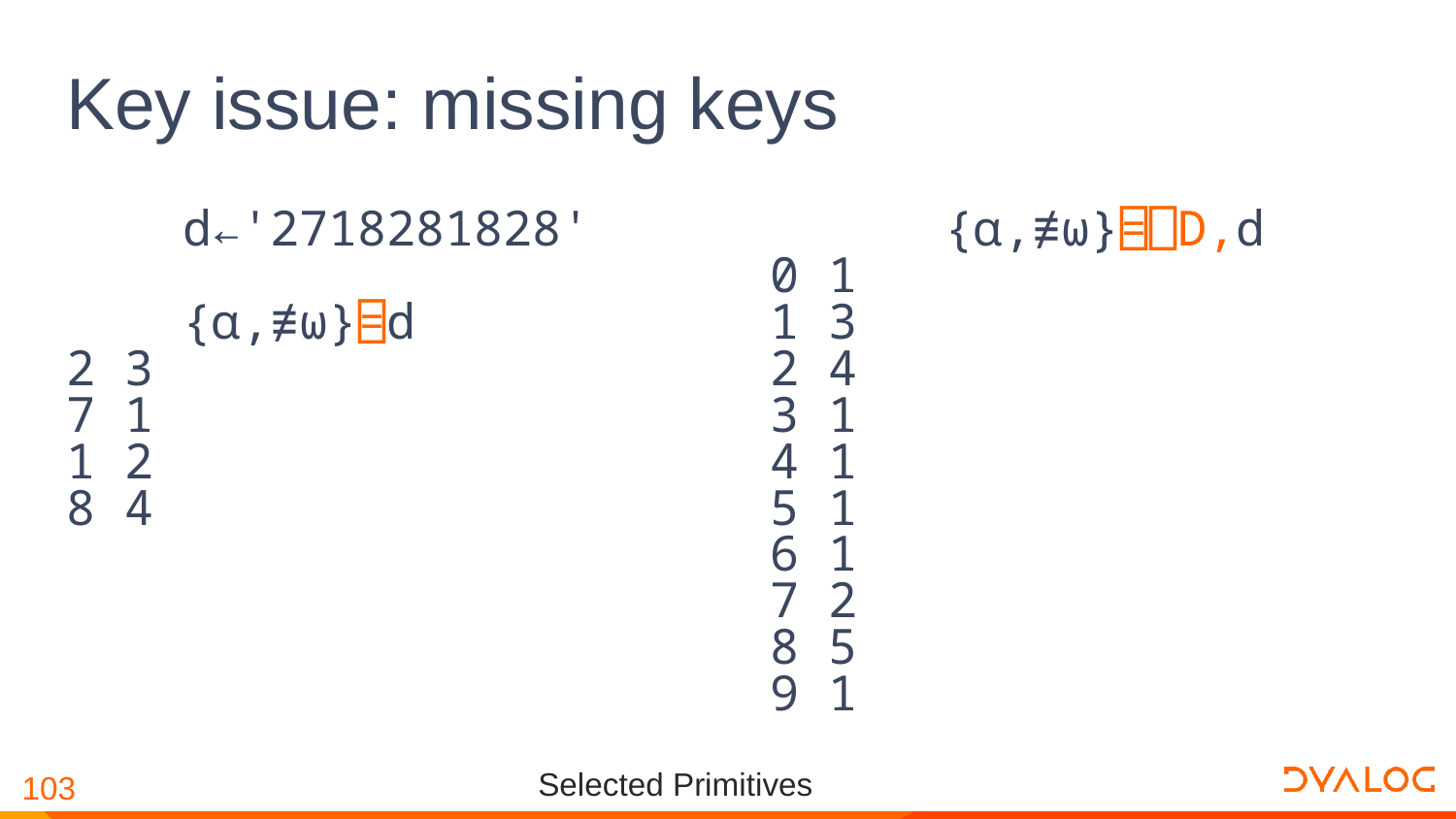

# Key issue: missing keys
    d←'2718281828'

    {⍺,≢⍵}⌸d
2 3
7 1
1 2
8 4

      {⍺,≢⍵}⌸⎕D,d
0 1
1 3
2 4
3 1
4 1
5 1
6 1
7 2
8 5
9 1